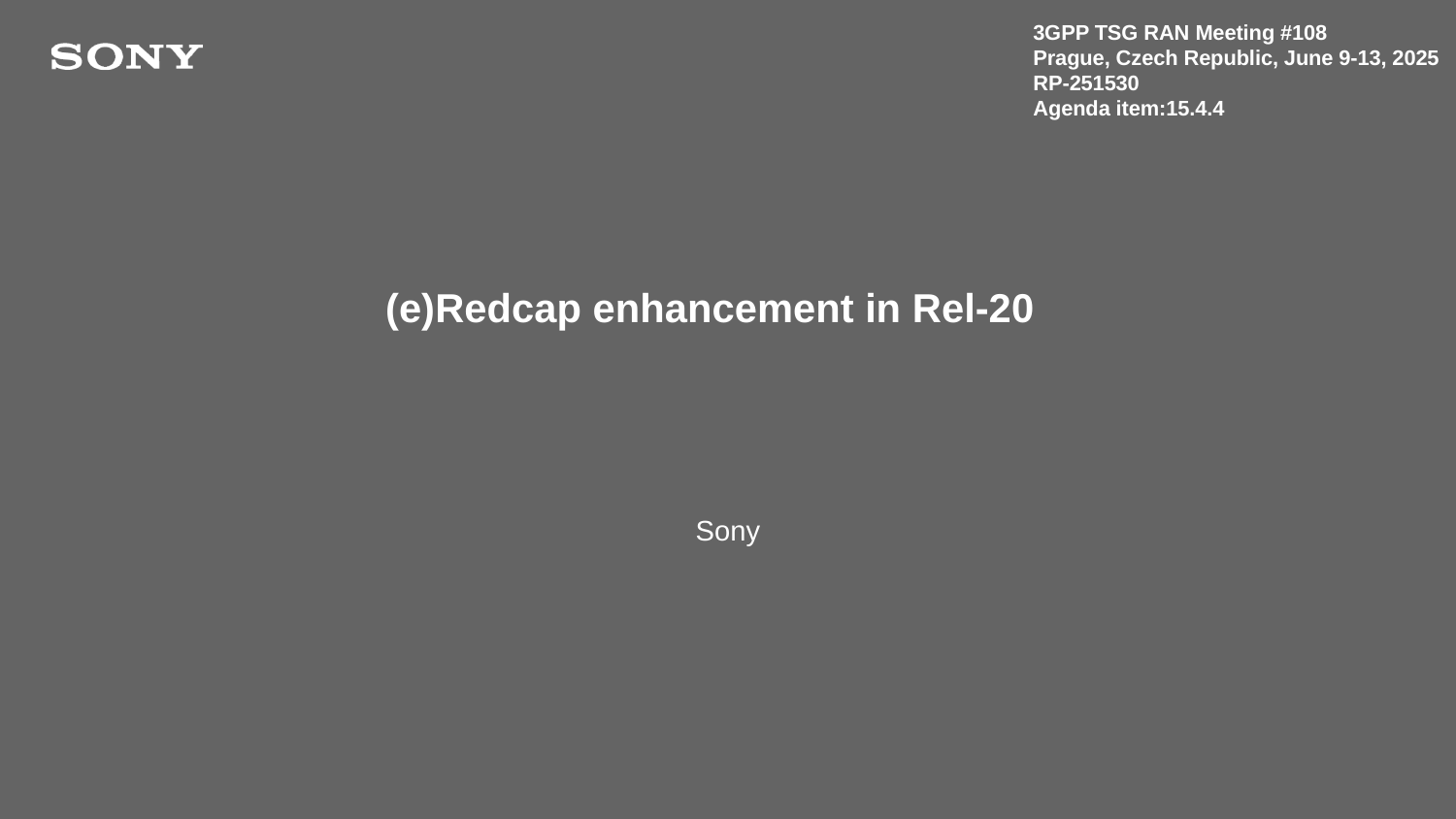

3GPP TSG RAN Meeting #108
Prague, Czech Republic, June 9-13, 2025
RP-251530
Agenda item:15.4.4

(e)Redcap enhancement in Rel-20
Sony